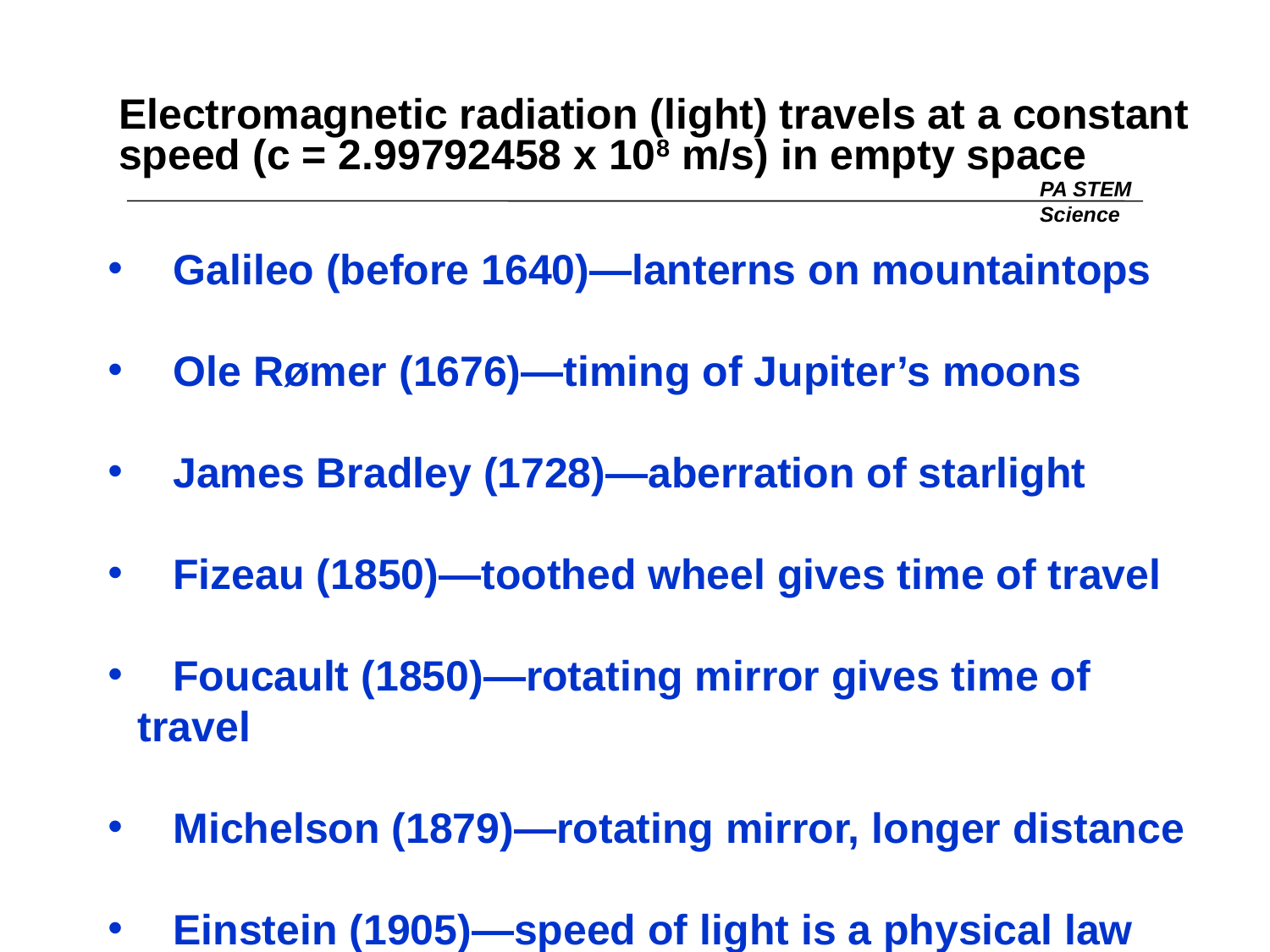

# Electromagnetic radiation (light) travels at a constant speed (c = 2.99792458 x 108 m/s) in empty space
PA STEM
Science

   Galileo (before 1640)—lanterns on mountaintops

   Ole Rømer (1676)—timing of Jupiter’s moons

   James Bradley (1728)—aberration of starlight

   Fizeau (1850)—toothed wheel gives time of travel

   Foucault (1850)—rotating mirror gives time of travel

   Michelson (1879)—rotating mirror, longer distance

   Einstein (1905)—speed of light is a physical law